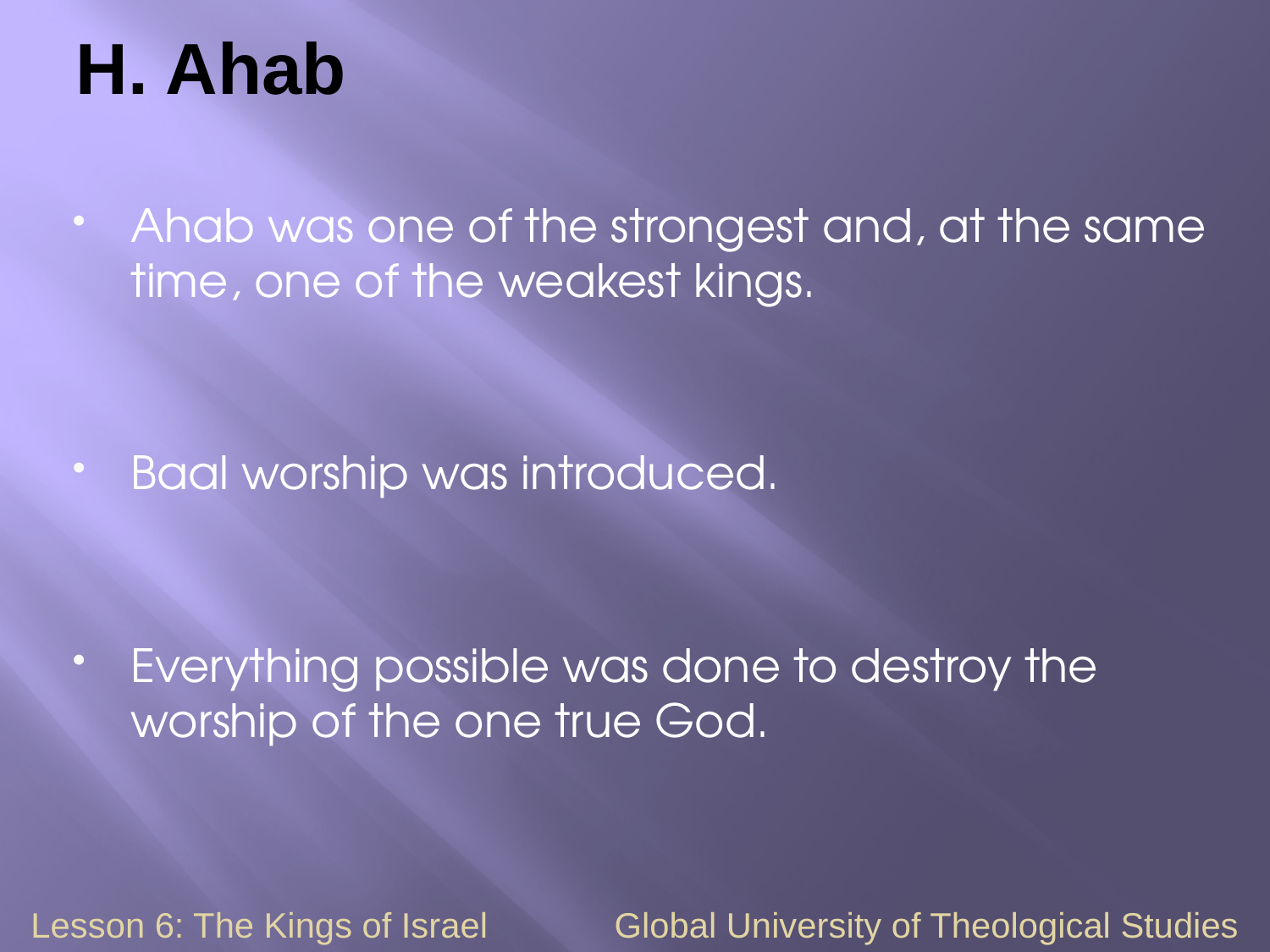

# H. Ahab
Ahab was one of the strongest and, at the same time, one of the weakest kings.

Baal worship was introduced.

Everything possible was done to destroy the worship of the one true God.
Lesson 6: The Kings of Israel             Global University of Theological Studies